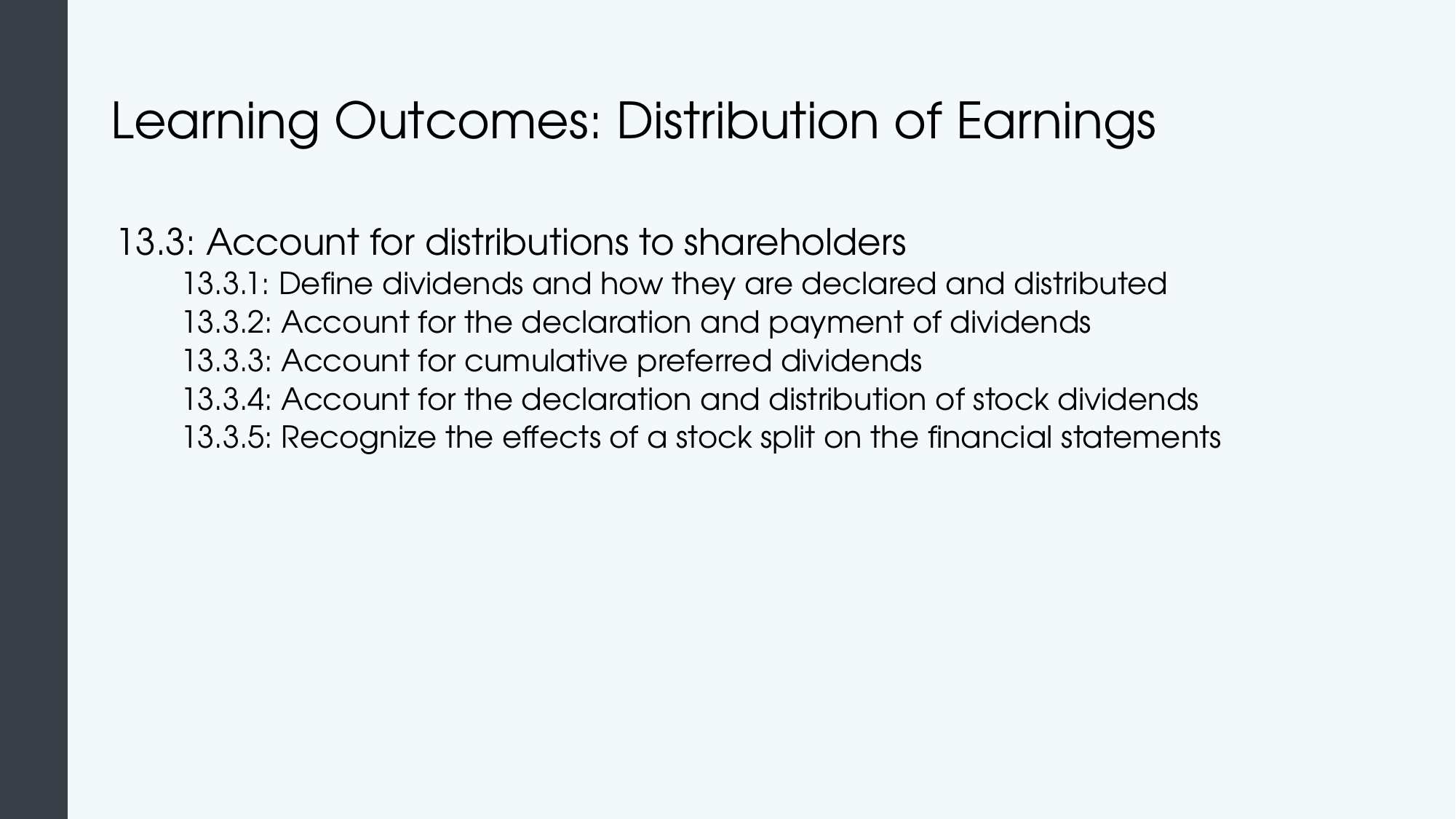

# Learning Outcomes: Distribution of Earnings
13.3: Account for distributions to shareholders
13.3.1: Define dividends and how they are declared and distributed
13.3.2: Account for the declaration and payment of dividends
13.3.3: Account for cumulative preferred dividends
13.3.4: Account for the declaration and distribution of stock dividends
13.3.5: Recognize the effects of a stock split on the financial statements